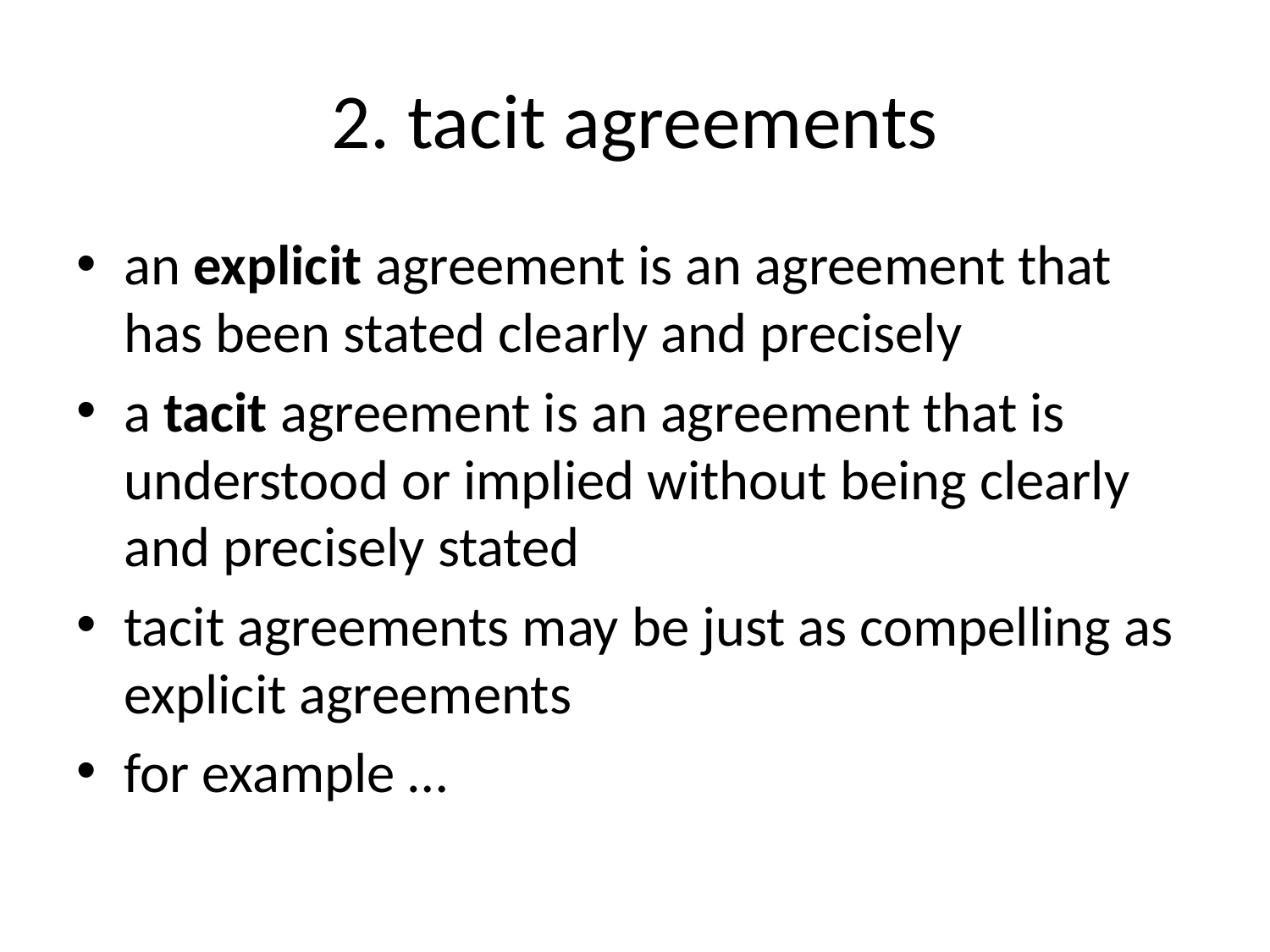

# 2. tacit agreements
an explicit agreement is an agreement that has been stated clearly and precisely
a tacit agreement is an agreement that is understood or implied without being clearly and precisely stated
tacit agreements may be just as compelling as explicit agreements
for example …